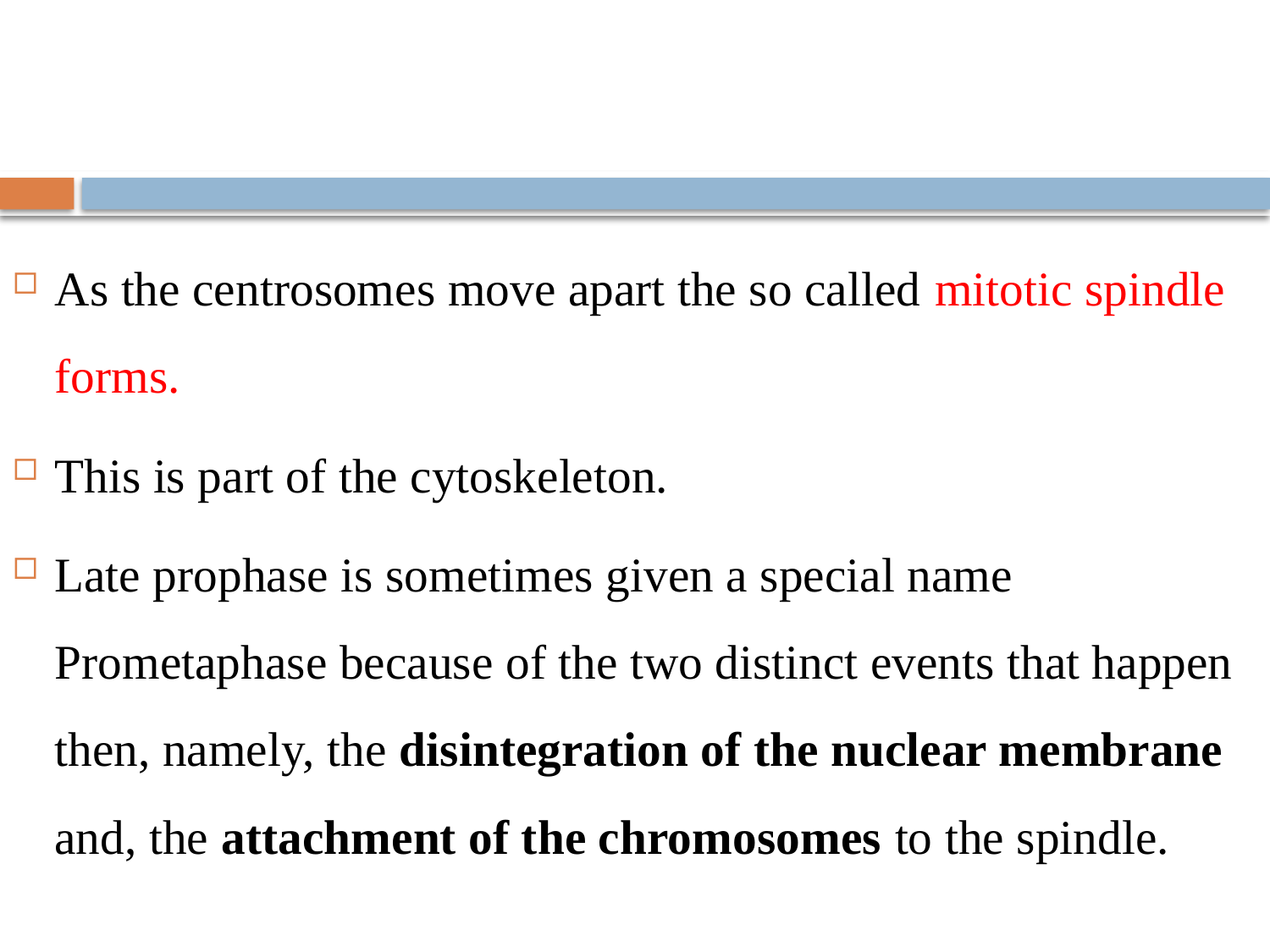

#
As the centrosomes move apart the so called mitotic spindle forms.
This is part of the cytoskeleton.
Late prophase is sometimes given a special name Prometaphase because of the two distinct events that happen then, namely, the disintegration of the nuclear membrane and, the attachment of the chromosomes to the spindle.